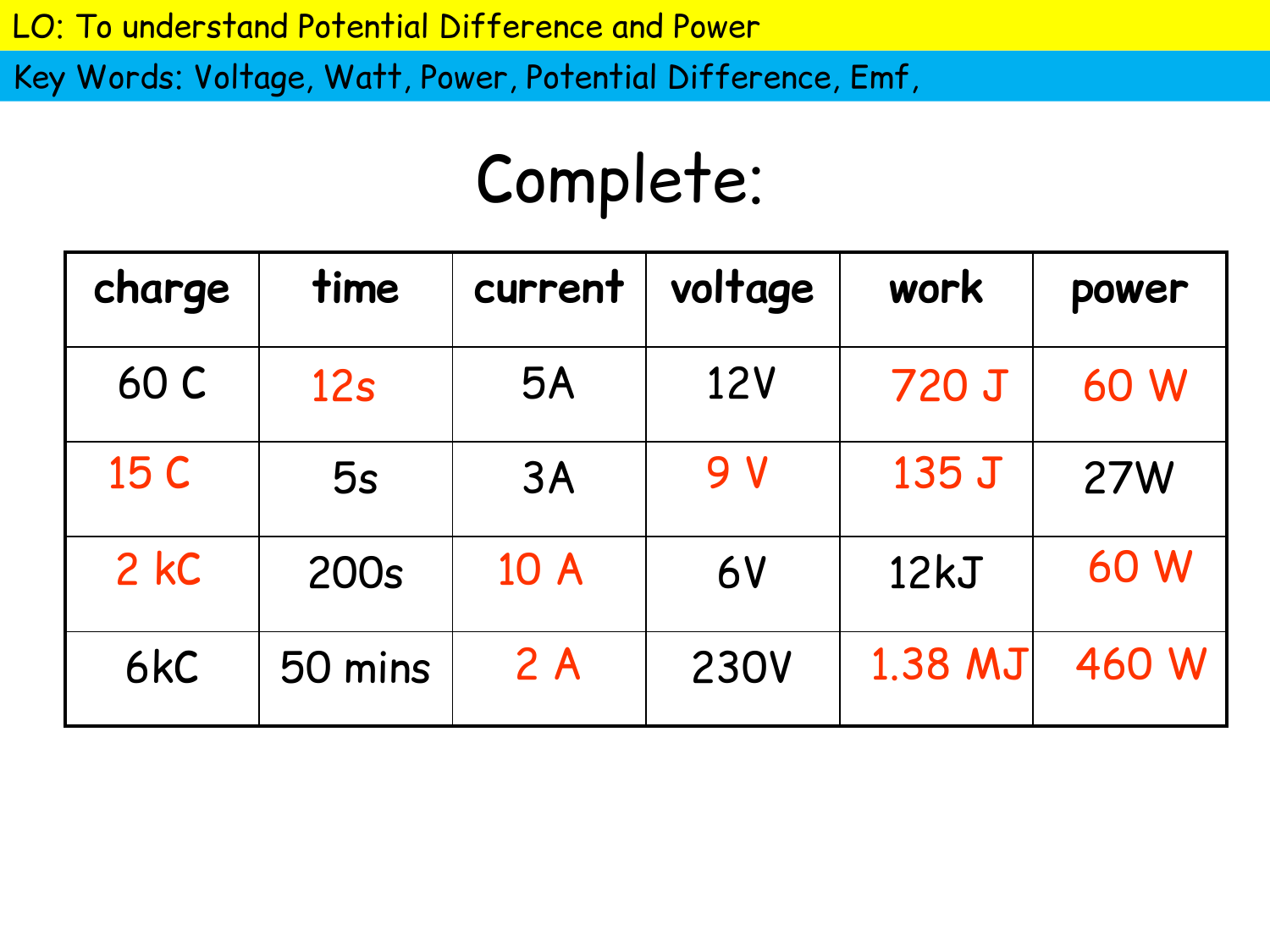

# Answers:
Complete:
| charge | time | current | voltage | work | power |
| --- | --- | --- | --- | --- | --- |
| 60 C |  | 5A | 12V |  |  |
|  | 5s | 3A |  |  | 27W |
|  | 200s |  | 6V | 12kJ |  |
| 6kC | 50 mins |  | 230V |  |  |
12s
720 J
60 W
15 C
9 V
135 J
60 W
2 kC
10 A
2 A
1.38 MJ
460 W